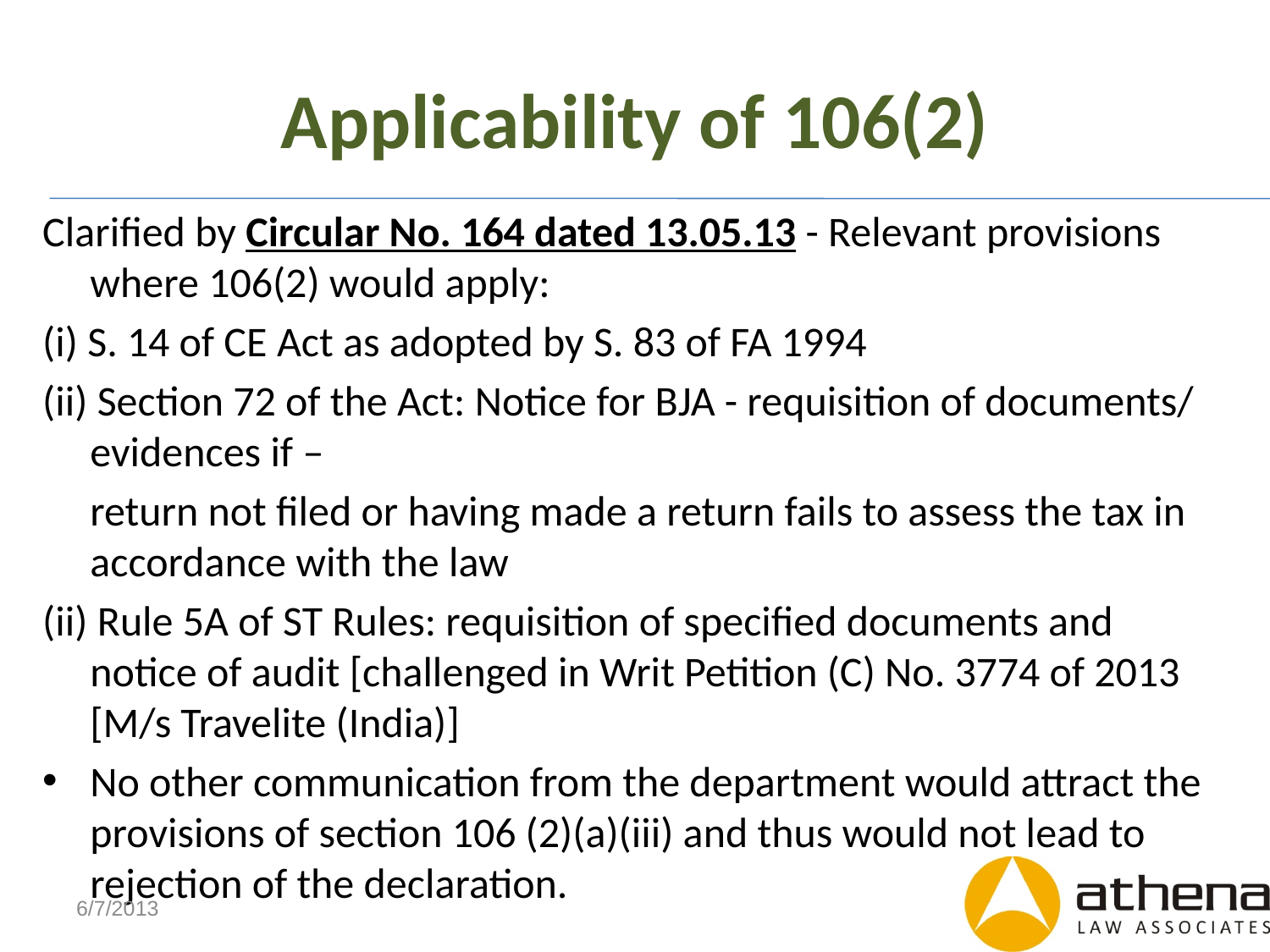

# Applicability of 106(2)
Clarified by Circular No. 164 dated 13.05.13 - Relevant provisions where 106(2) would apply:
(i) S. 14 of CE Act as adopted by S. 83 of FA 1994
(ii) Section 72 of the Act: Notice for BJA - requisition of documents/ evidences if –
	return not filed or having made a return fails to assess the tax in accordance with the law
(ii) Rule 5A of ST Rules: requisition of specified documents and notice of audit [challenged in Writ Petition (C) No. 3774 of 2013 [M/s Travelite (India)]
No other communication from the department would attract the provisions of section 106 (2)(a)(iii) and thus would not lead to rejection of the declaration.

6/7/2013